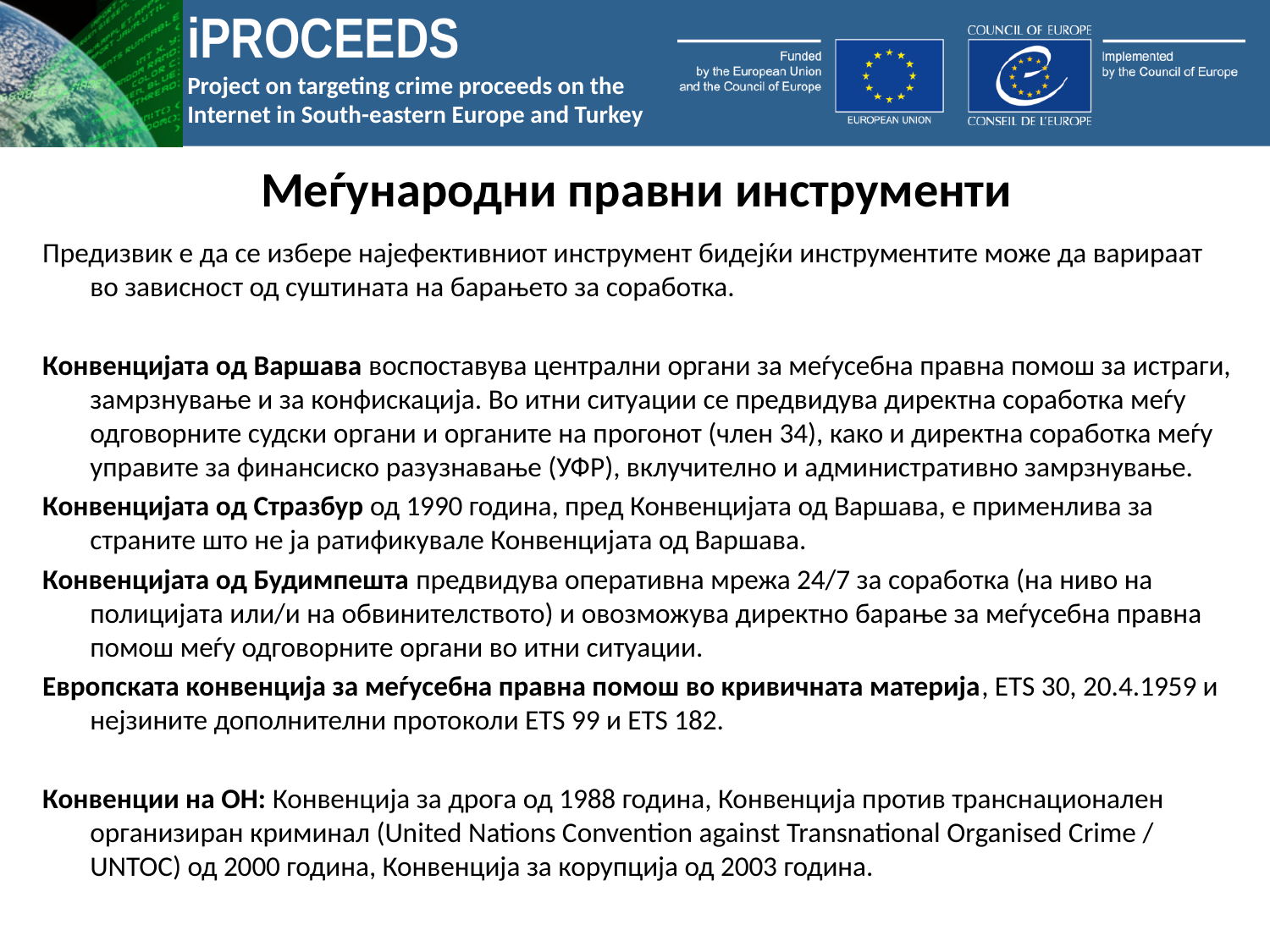

# Меѓународни правни инструменти
Предизвик е да се избере најефективниот инструмент бидејќи инструментите може да варираат во зависност од суштината на барањето за соработка.

Конвенцијата од Варшава воспоставува централни органи за меѓусебна правна помош за истраги, замрзнување и за конфискација. Во итни ситуации се предвидува директна соработка меѓу одговорните судски органи и органите на прогонот (член 34), како и директна соработка меѓу управите за финансиско разузнавање (УФР), вклучително и административно замрзнување.
Конвенцијата од Стразбур од 1990 година, пред Конвенцијата од Варшава, е применлива за страните што не ја ратификувале Конвенцијата од Варшава.
Конвенцијата од Будимпешта предвидува оперативна мрежа 24/7 за соработка (на ниво на полицијата или/и на обвинителството) и овозможува директно барање за меѓусебна правна помош меѓу одговорните органи во итни ситуации.
Европската конвенција за меѓусебна правна помош во кривичната материја, ETS 30, 20.4.1959 и нејзините дополнителни протоколи ETS 99 и ETS 182.

Конвенции на ОН: Конвенција за дрога од 1988 година, Конвенција против транснационален организиран криминал (United Nations Convention against Transnational Organised Crime / UNTOC) од 2000 година, Конвенција за корупција од 2003 година.